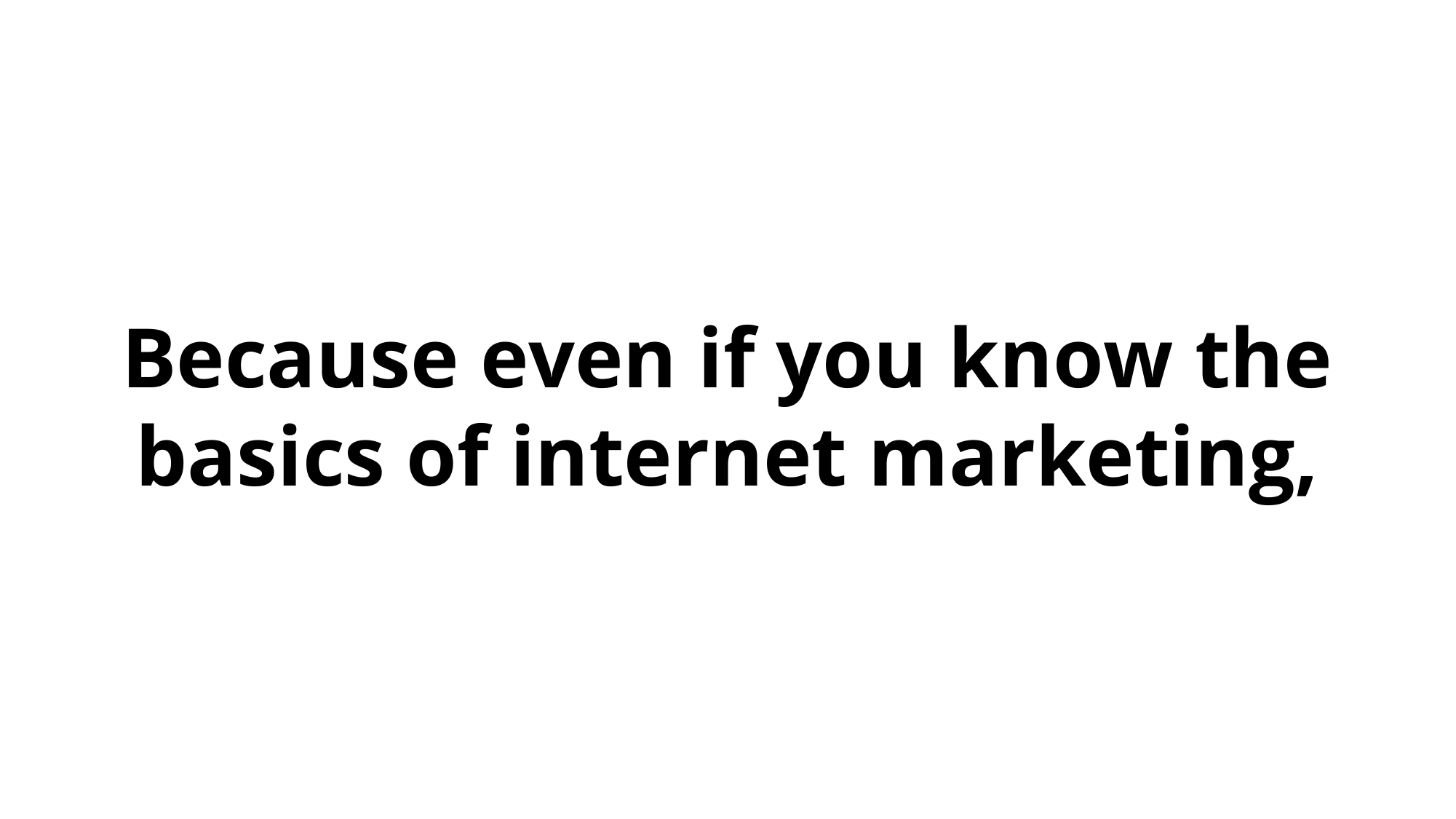

Because even if you know the basics of internet marketing,